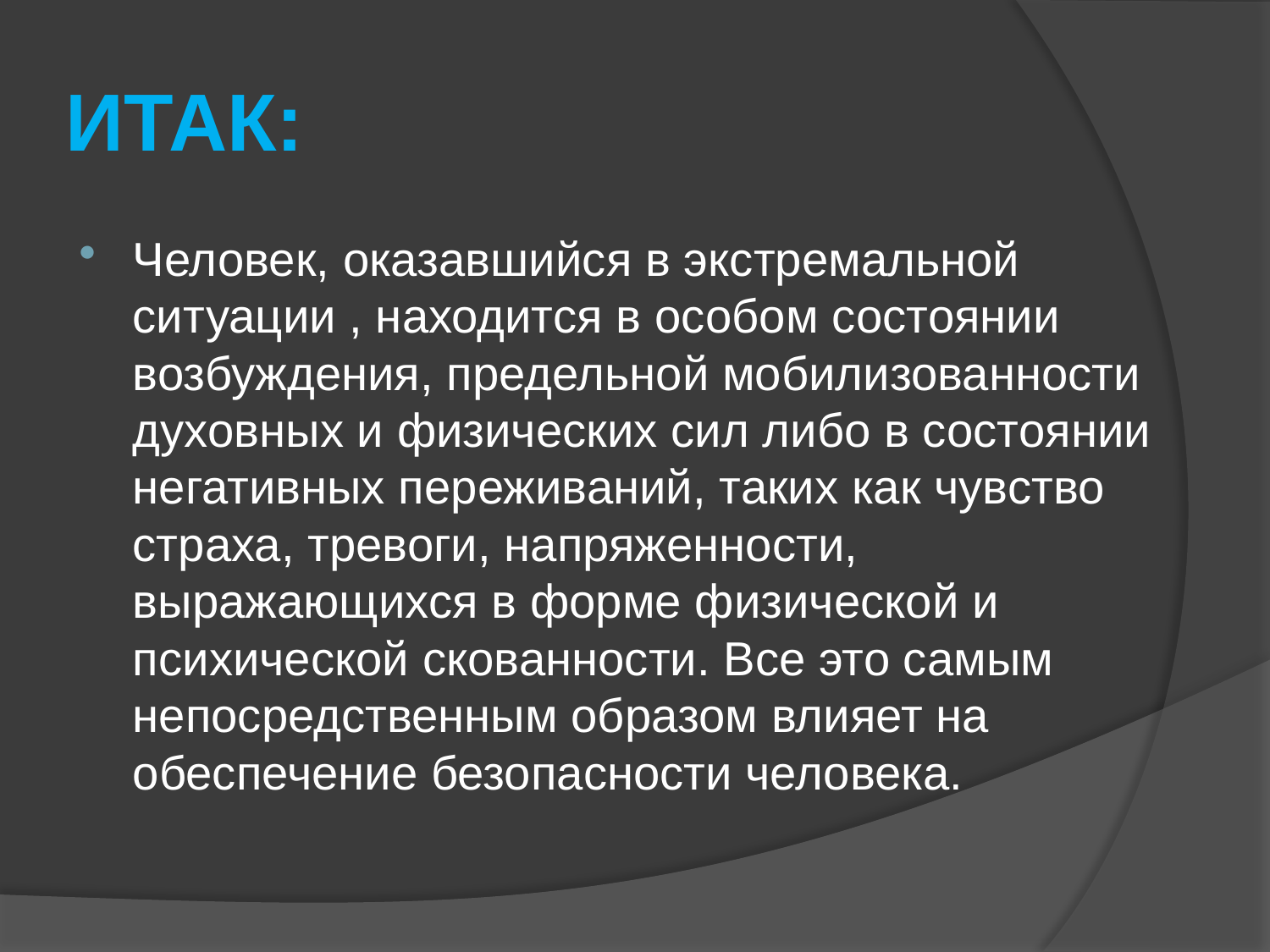

# Итак:
Человек, оказавшийся в экстремальной  ситуации , находится в особом состоянии возбуждения, предельной мобилизованности духовных и физических сил либо в состоянии негативных переживаний, таких как чувство страха, тревоги, напряженности, выражающихся в форме физической и психической скованности. Все это самым непосредственным образом влияет на обеспечение безопасности человека.